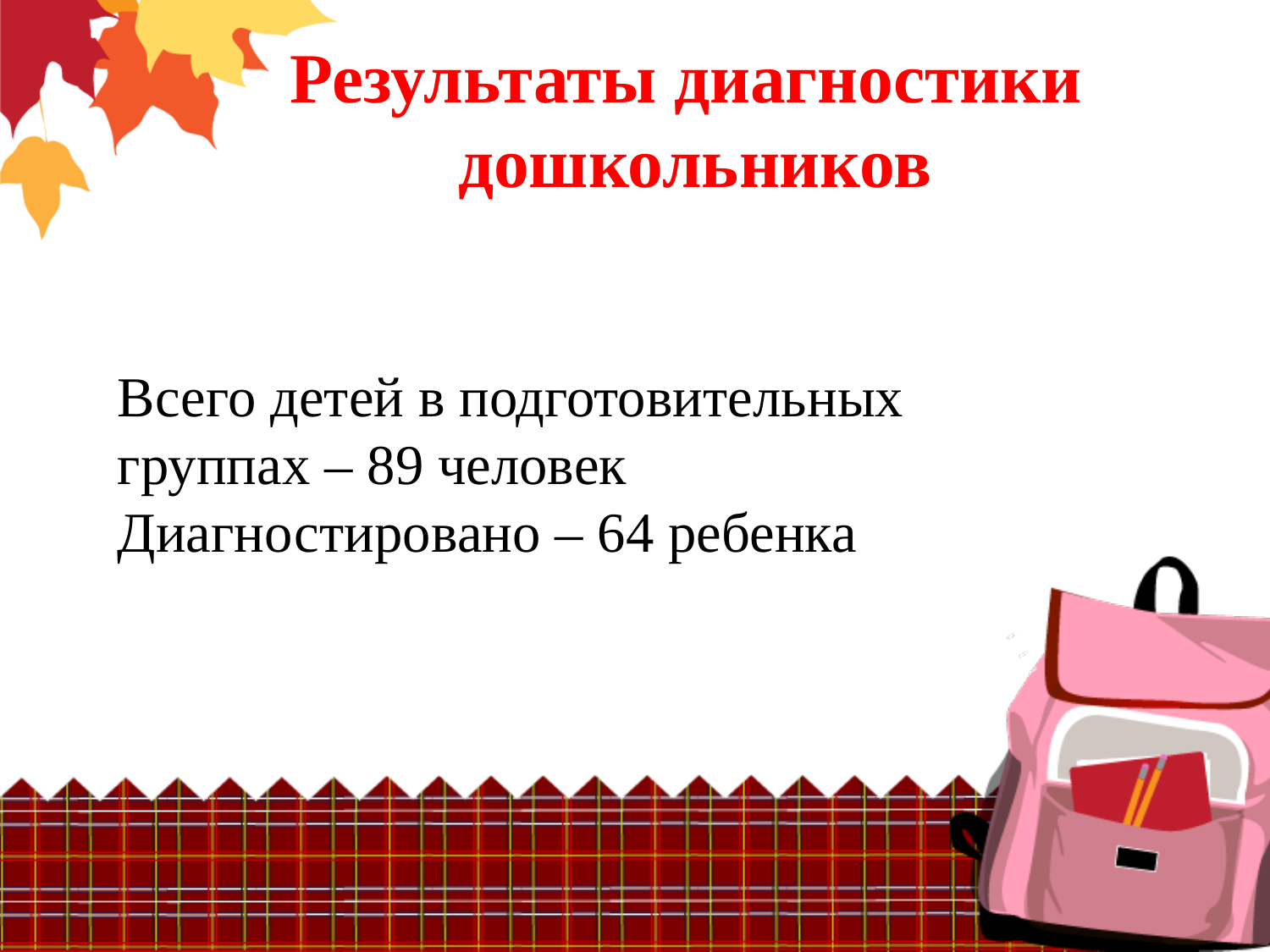

Результаты диагностики  дошкольников
Всего детей в подготовительных группах – 89 человек
Диагностировано – 64 ребенка